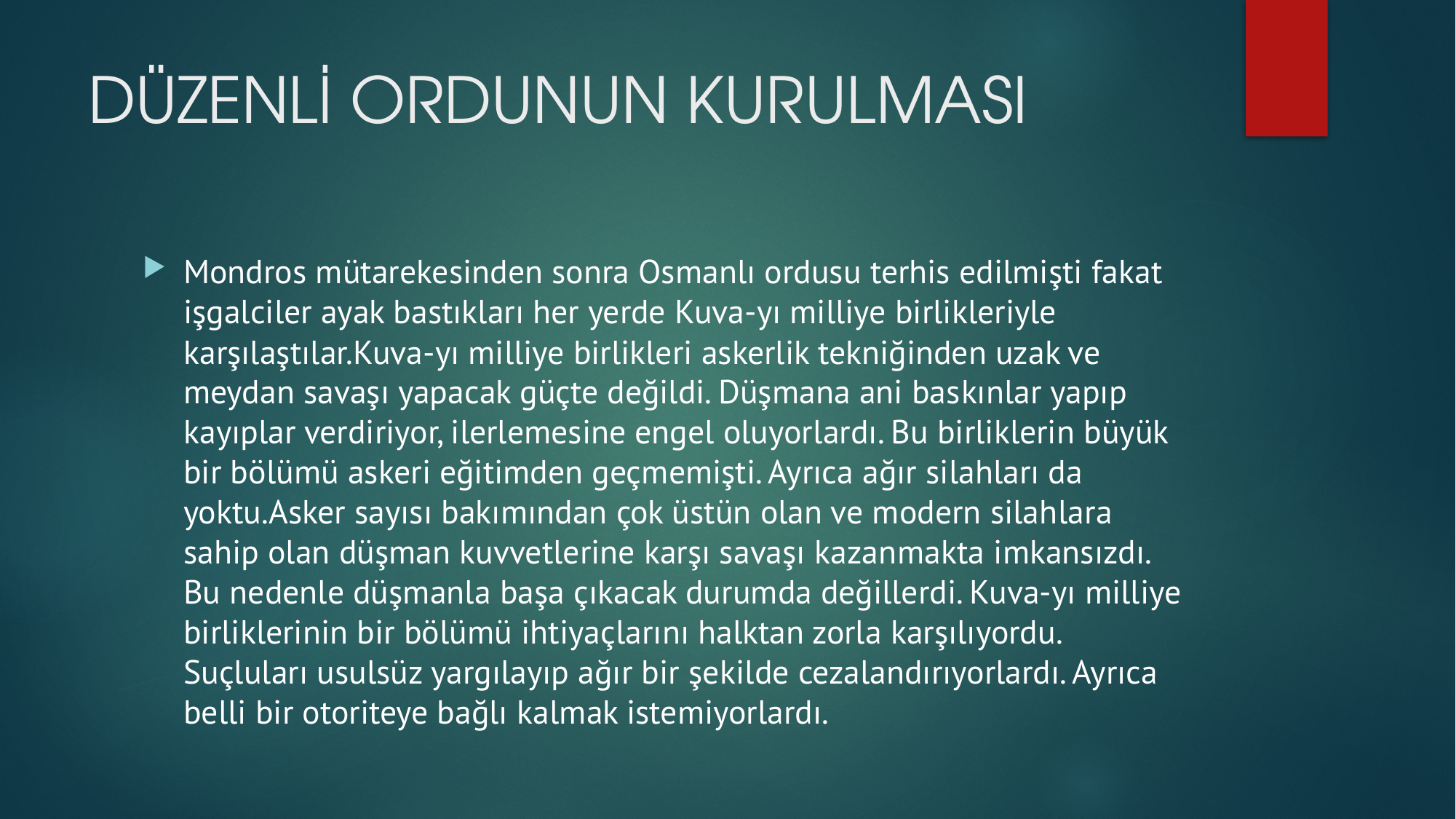

# DÜZENLİ ORDUNUN KURULMASI
Mondros mütarekesinden sonra Osmanlı ordusu terhis edilmişti fakat işgalciler ayak bastıkları her yerde Kuva-yı milliye birlikleriyle karşılaştılar.Kuva-yı milliye birlikleri askerlik tekniğinden uzak ve meydan savaşı yapacak güçte değildi. Düşmana ani bas­kınlar yapıp kayıplar verdiriyor, ilerlemesine engel oluyor­lardı. Bu birliklerin büyük bir bölümü askeri eğitimden geçmemişti. Ayrıca ağır silahları da yoktu.Asker sayısı bakımından çok üstün olan ve modern silah­lara sahip olan düşman kuvvetlerine karşı savaşı kazan­makta imkansızdı. Bu nedenle düşmanla başa çıkacak durumda değillerdi. Kuva-yı milliye birliklerinin bir bölümü ihtiyaçlarını halktan zorla karşılıyordu. Suçluları usulsüz yargılayıp ağır bir şe­kilde cezalandırıyorlardı. Ayrıca belli bir otoriteye bağlı kal­mak istemiyorlardı.